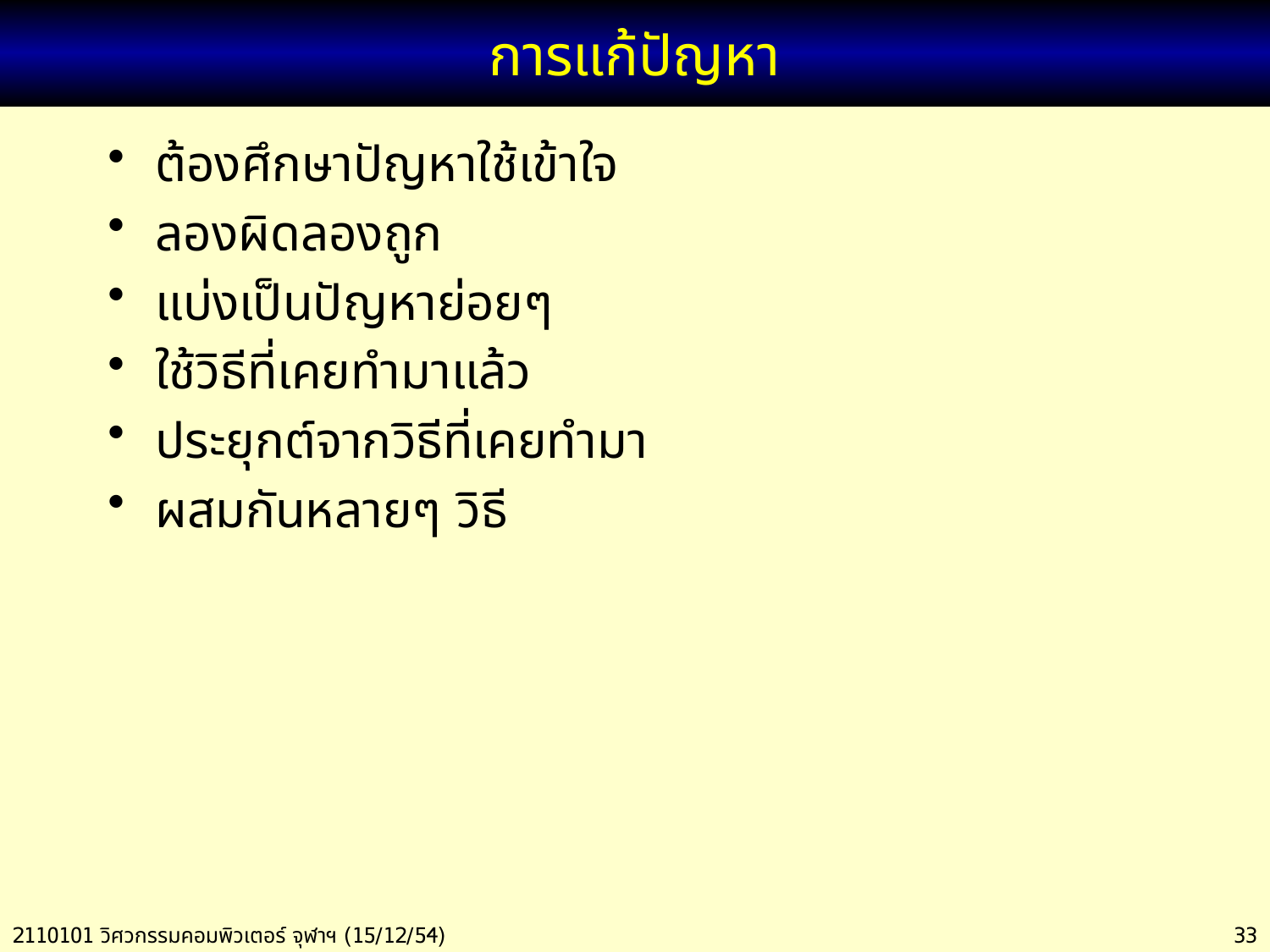

# การแก้ปัญหา
ต้องศึกษาปัญหาใช้เข้าใจ
ลองผิดลองถูก
แบ่งเป็นปัญหาย่อยๆ
ใช้วิธีที่เคยทำมาแล้ว
ประยุกต์จากวิธีที่เคยทำมา
ผสมกันหลายๆ วิธี